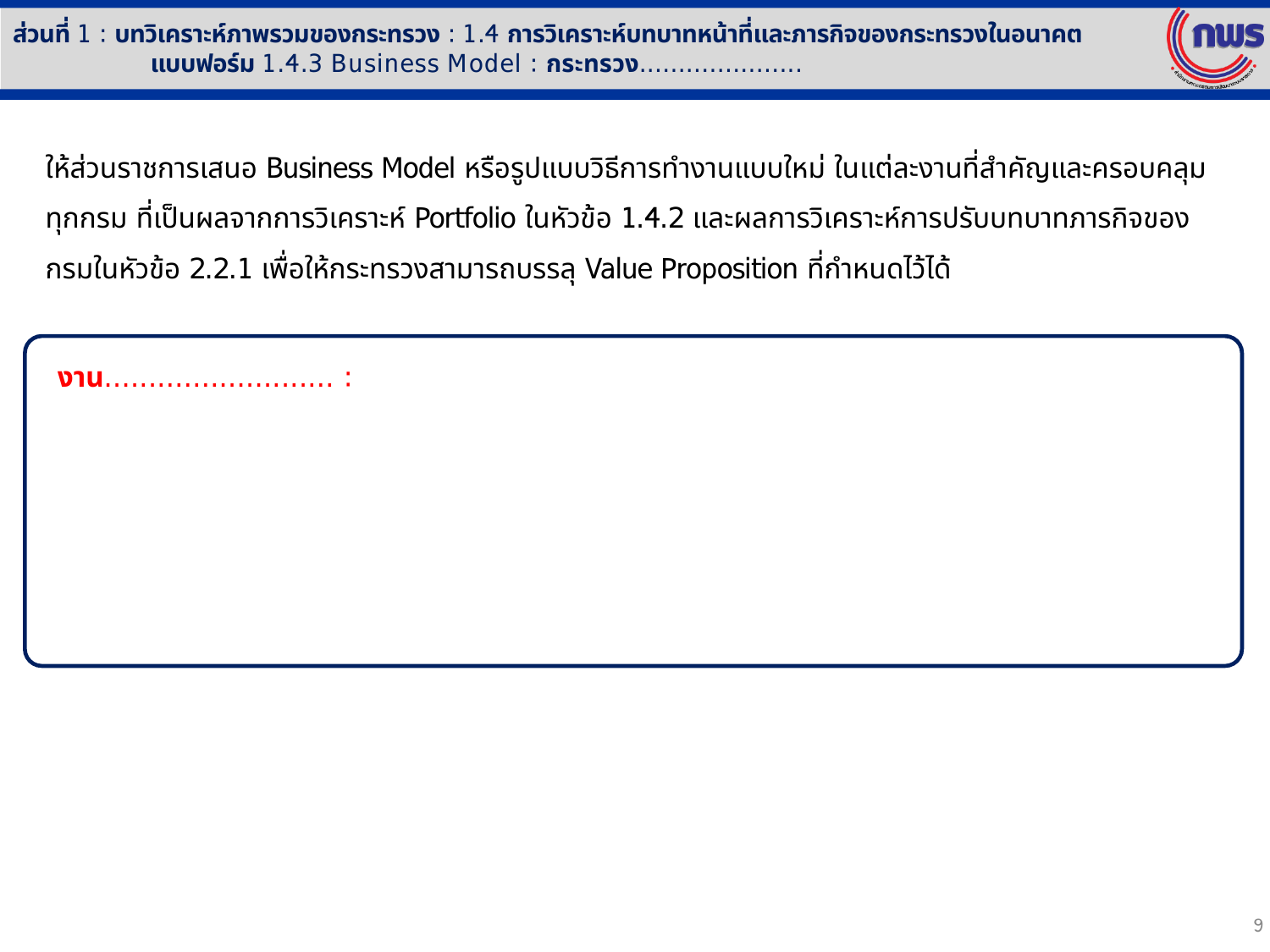

ส่วนที่ 1 : บทวิเคราะห์ภาพรวมของกระทรวง : 1.4 การวิเคราะห์บทบาทหน้าที่และภารกิจของกระทรวงในอนาคต
แบบฟอร์ม 1.4.3 Business Model : กระทรวง.....................
ให้ส่วนราชการเสนอ Business Model หรือรูปแบบวิธีการทำงานแบบใหม่ ในแต่ละงานที่สำคัญและครอบคลุมทุกกรม ที่เป็นผลจากการวิเคราะห์ Portfolio ในหัวข้อ 1.4.2 และผลการวิเคราะห์การปรับบทบาทภารกิจของกรมในหัวข้อ 2.2.1 เพื่อให้กระทรวงสามารถบรรลุ Value Proposition ที่กำหนดไว้ได้

งาน.......................... :
9